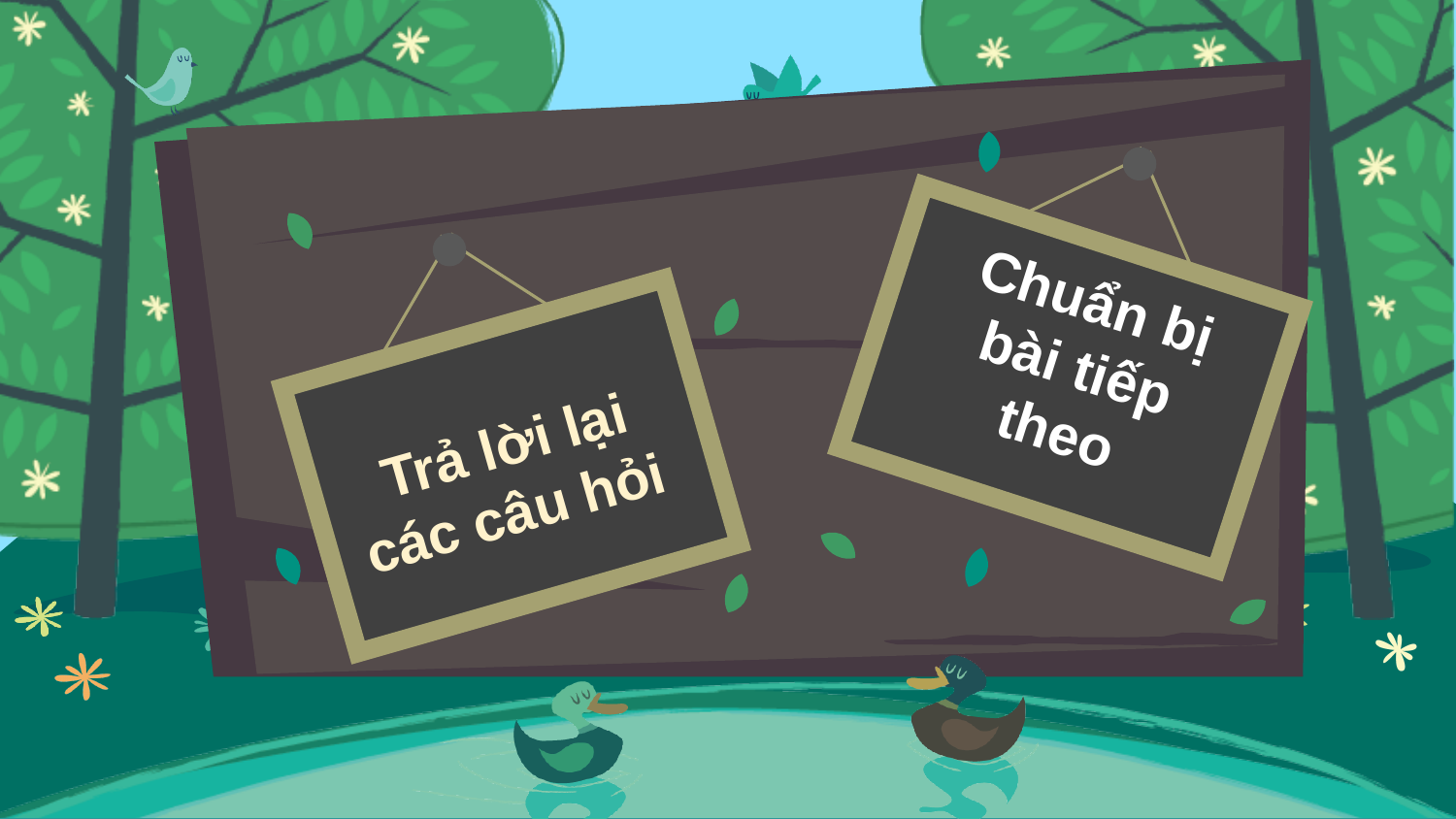

Chuẩn bị bài tiếp theo

Trả lời lại các câu hỏi